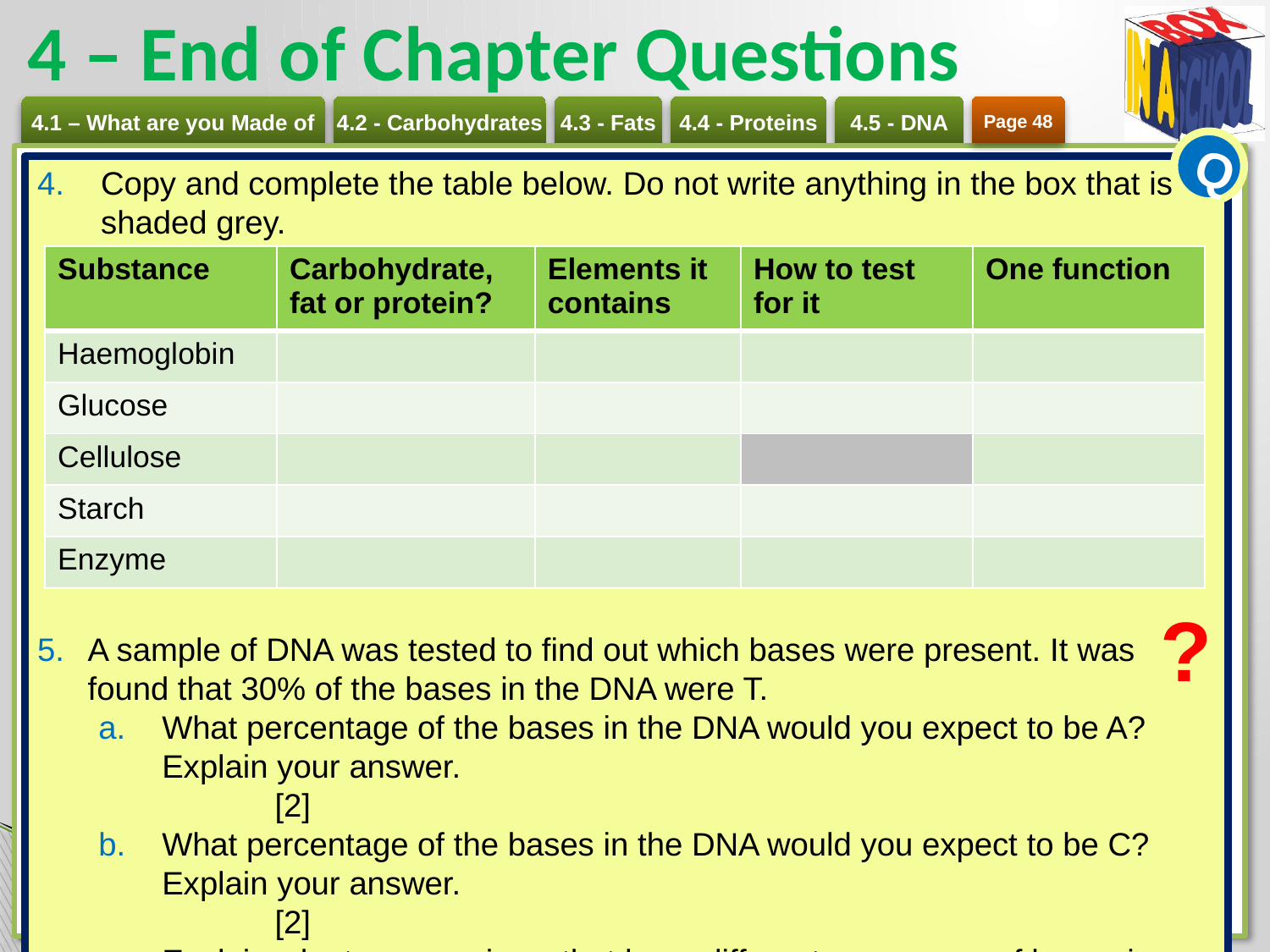

# 4 – End of Chapter Questions
Page 48
Q
Copy and complete the table below. Do not write anything in the box that is shaded grey.		[5]
A sample of DNA was tested to find out which bases were present. It was found that 30% of the bases in the DNA were T.
What percentage of the bases in the DNA would you expect to be A? Explain your answer. 		[2]
What percentage of the bases in the DNA would you expect to be C? Explain your answer. 		[2]
Explain why two organisms that have different sequences of bases in their DNA may look different from each other. 	[2]
| Substance | Carbohydrate, fat or protein? | Elements it contains | How to test for it | One function |
| --- | --- | --- | --- | --- |
| Haemoglobin |  |  |  |  |
| Glucose |  |  |  |  |
| Cellulose |  |  |  |  |
| Starch |  |  |  |  |
| Enzyme |  |  |  |  |
?